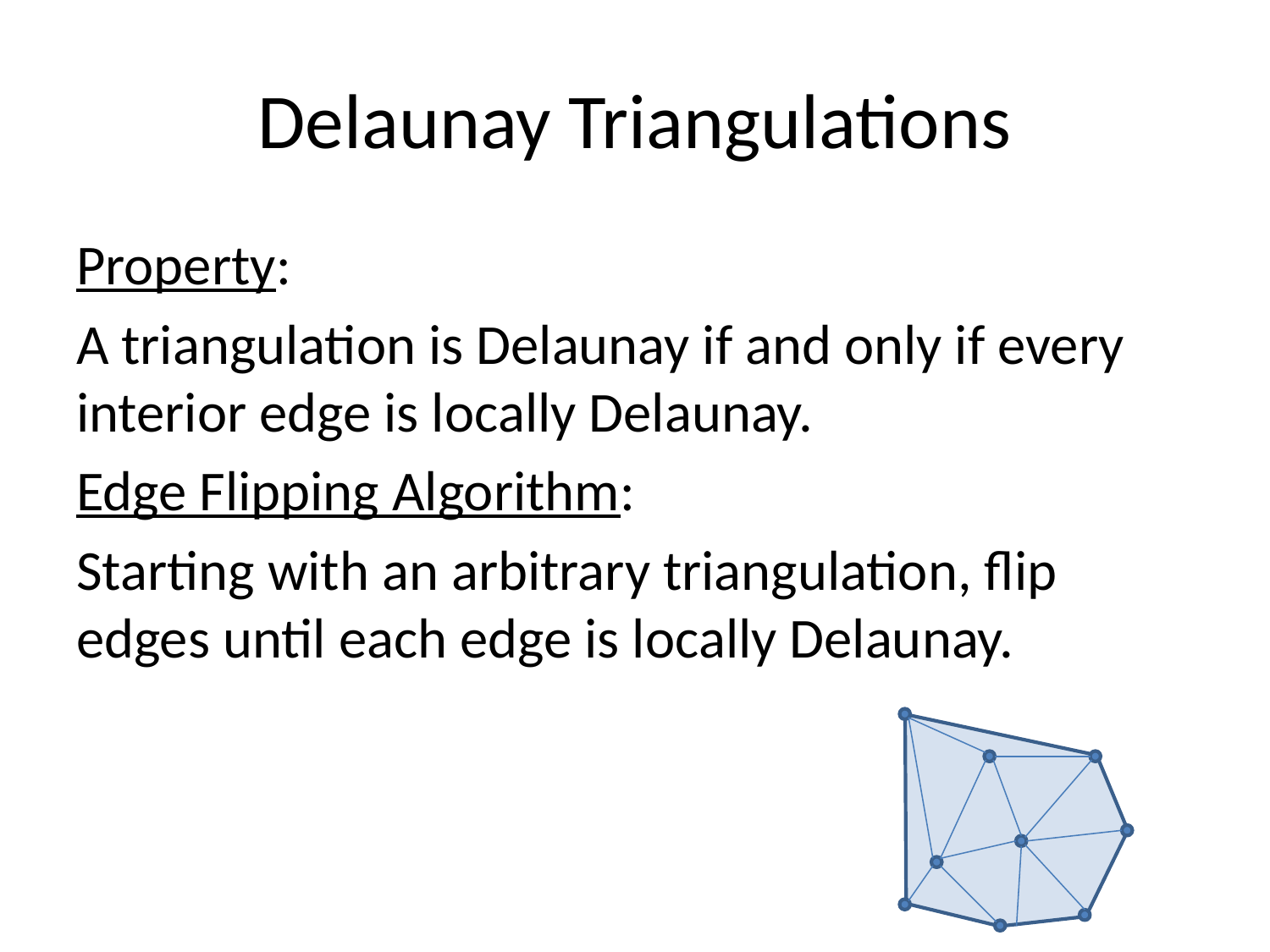

# Delaunay Triangulations
Property:
A triangulation is Delaunay if and only if every interior edge is locally Delaunay.
Edge Flipping Algorithm:
Starting with an arbitrary triangulation, flip edges until each edge is locally Delaunay.